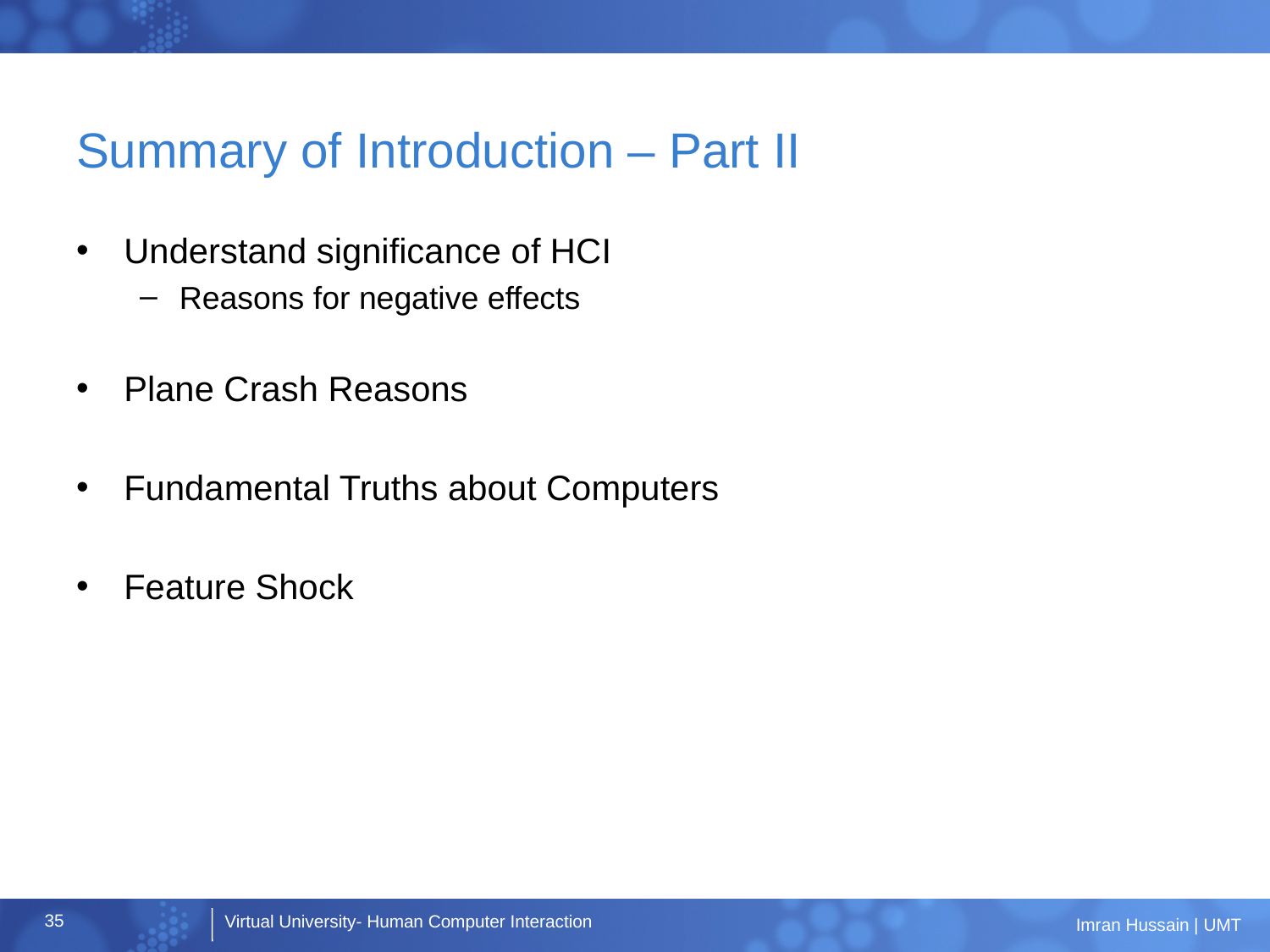

# Summary of Introduction – Part II
Understand significance of HCI
Reasons for negative effects

Plane Crash Reasons

Fundamental Truths about Computers

Feature Shock